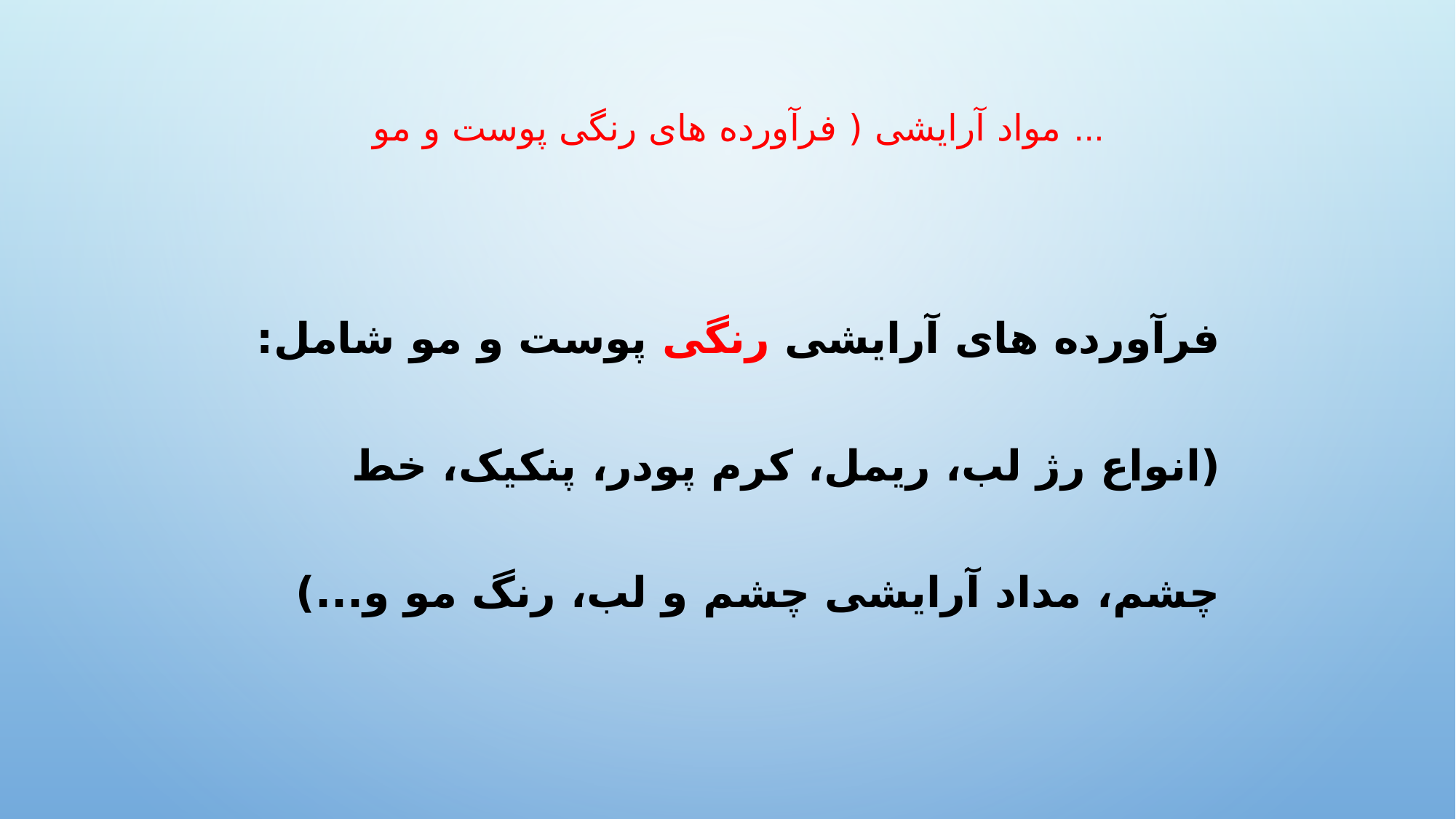

# مواد آرایشی ( فرآورده های رنگی پوست و مو ...
فرآورده های آرایشی رنگی پوست و مو شامل: (انواع رژ لب، ریمل، کرم پودر، پنکیک، خط چشم، مداد آرایشی چشم و لب، رنگ مو و...)